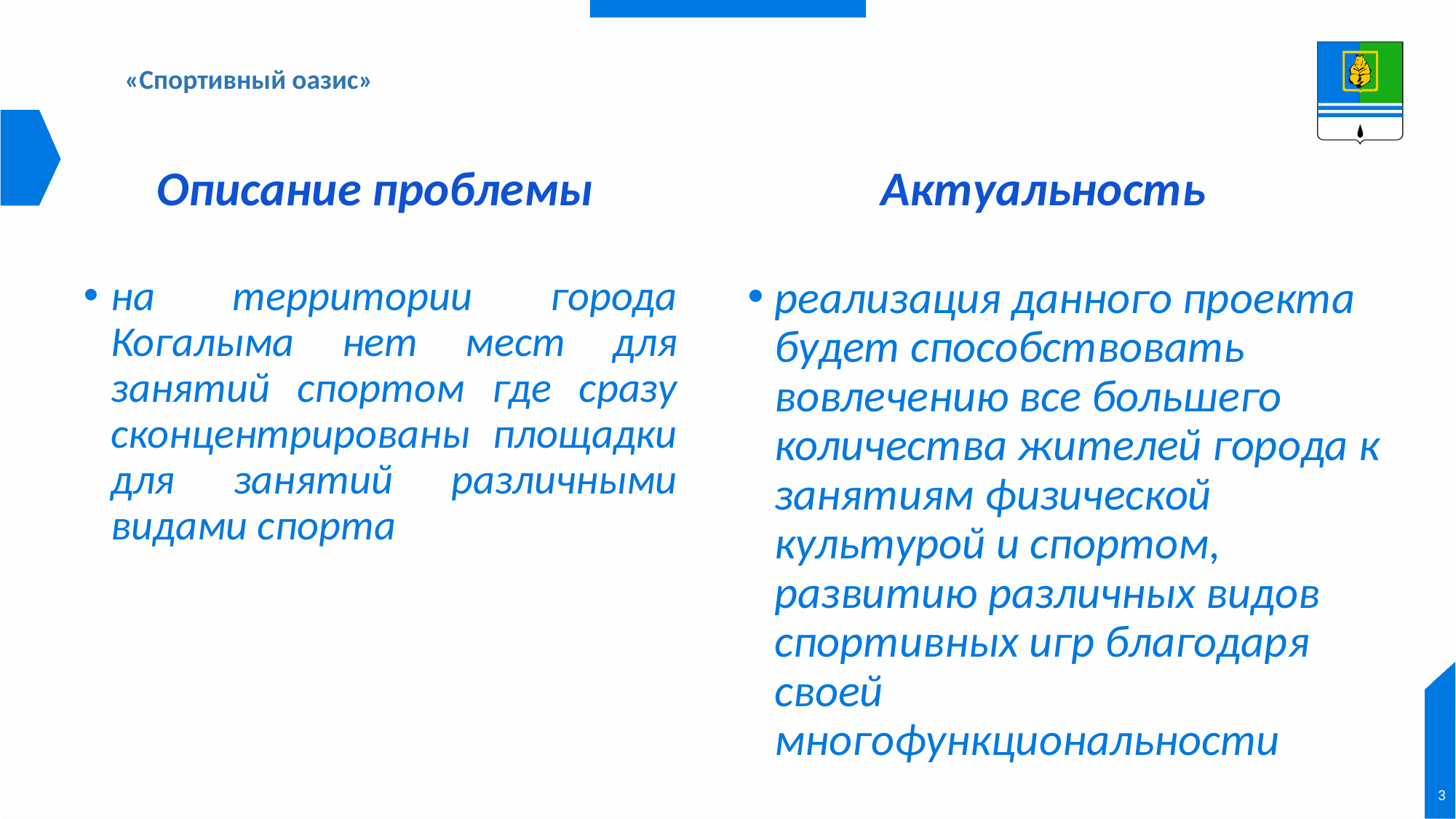

«Спортивный оазис»
Описание проблемы
Актуальность
на территории города Когалыма нет мест для занятий спортом где сразу сконцентрированы площадки для занятий различными видами спорта
реализация данного проекта будет способствовать вовлечению все большего количества жителей города к занятиям физической культурой и спортом, развитию различных видов спортивных игр благодаря своей многофункциональности

3